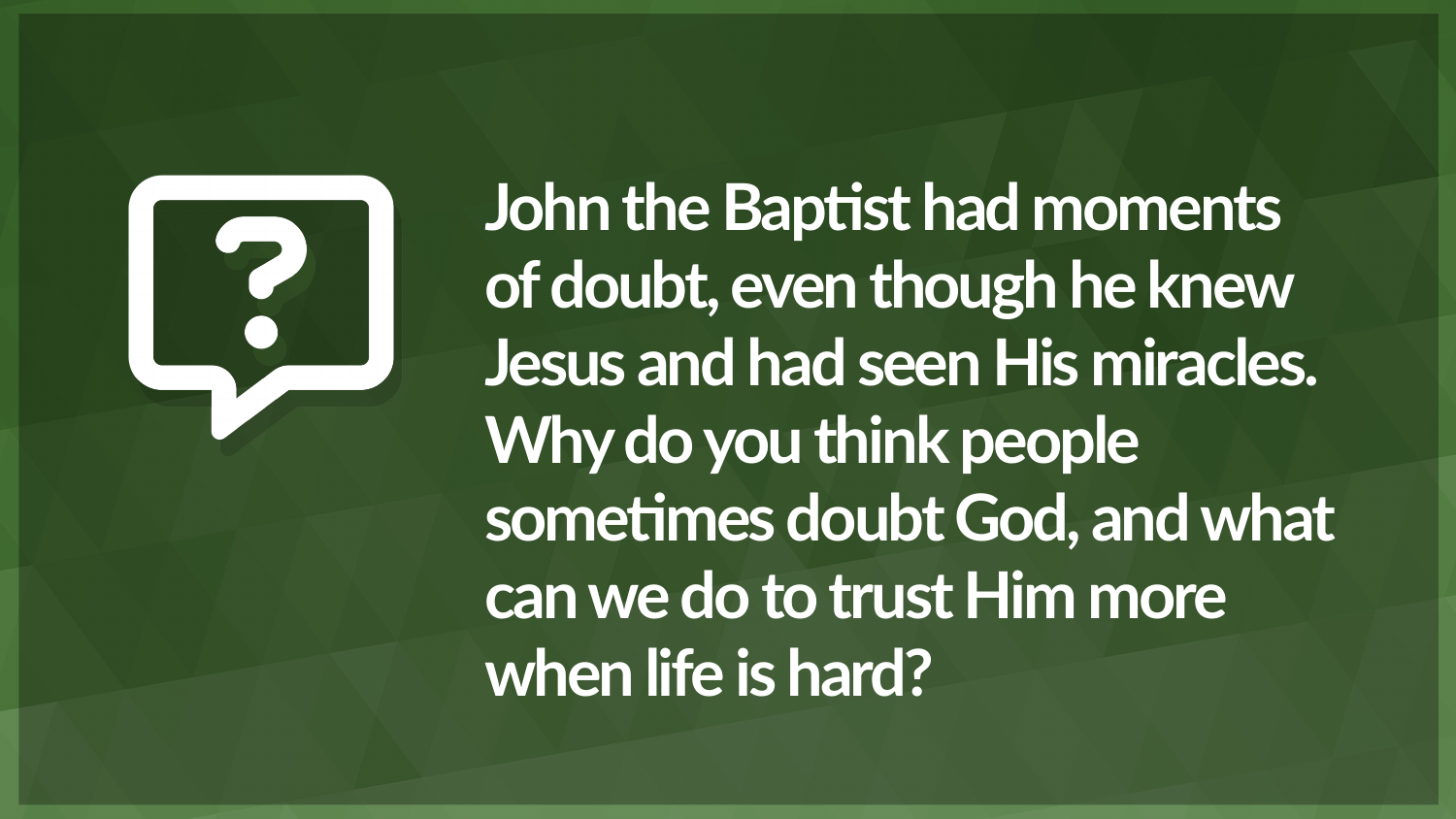

# John the Baptist had moments of doubt, even though he knew Jesus and had seen His miracles. Why do you think people sometimes doubt God, and what can we do to trust Him more when life is hard?